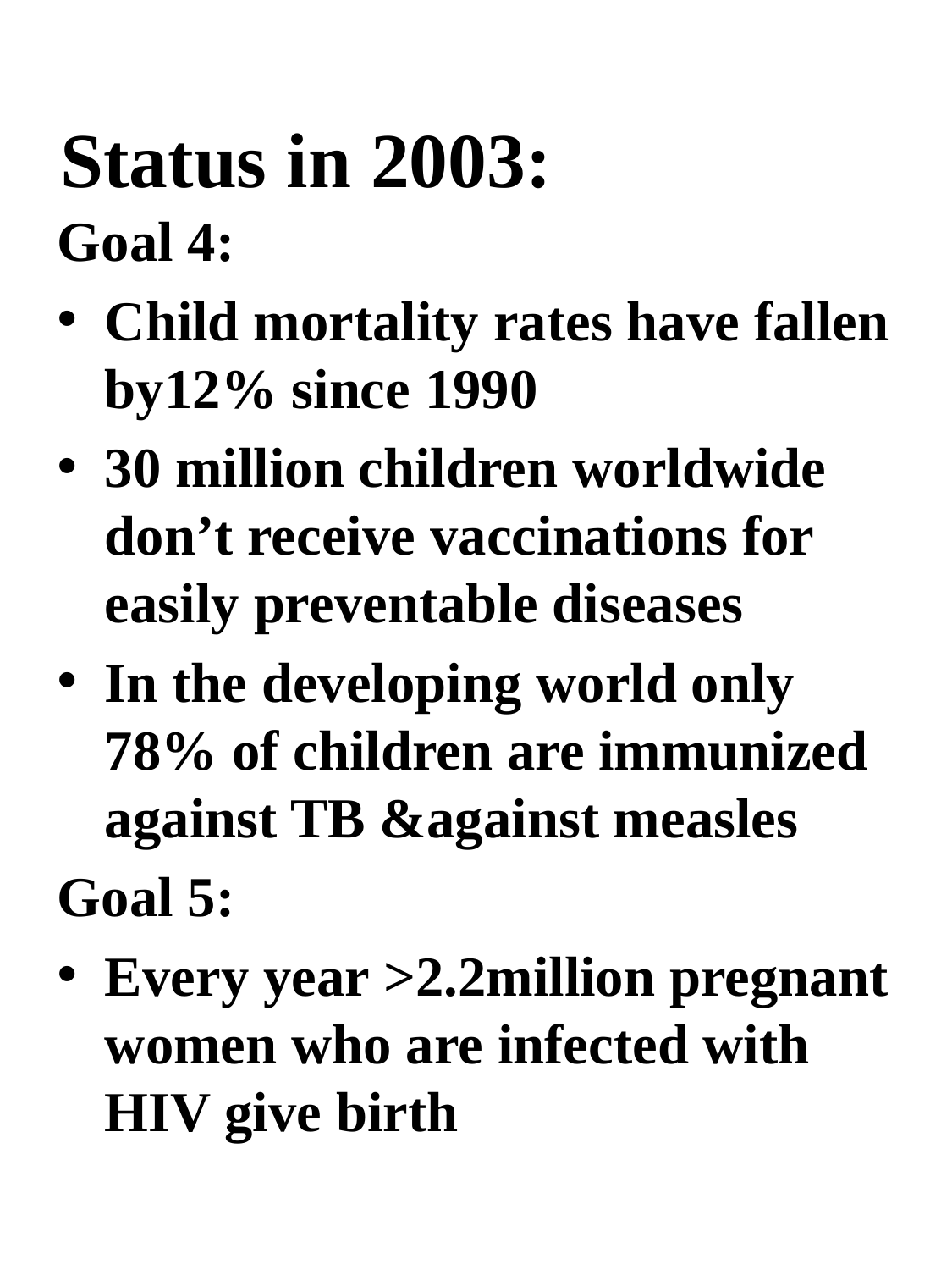

# Status in 2003:
Goal 4:
Child mortality rates have fallen by12% since 1990
30 million children worldwide don’t receive vaccinations for easily preventable diseases
In the developing world only 78% of children are immunized against TB &against measles
Goal 5:
Every year >2.2million pregnant women who are infected with HIV give birth